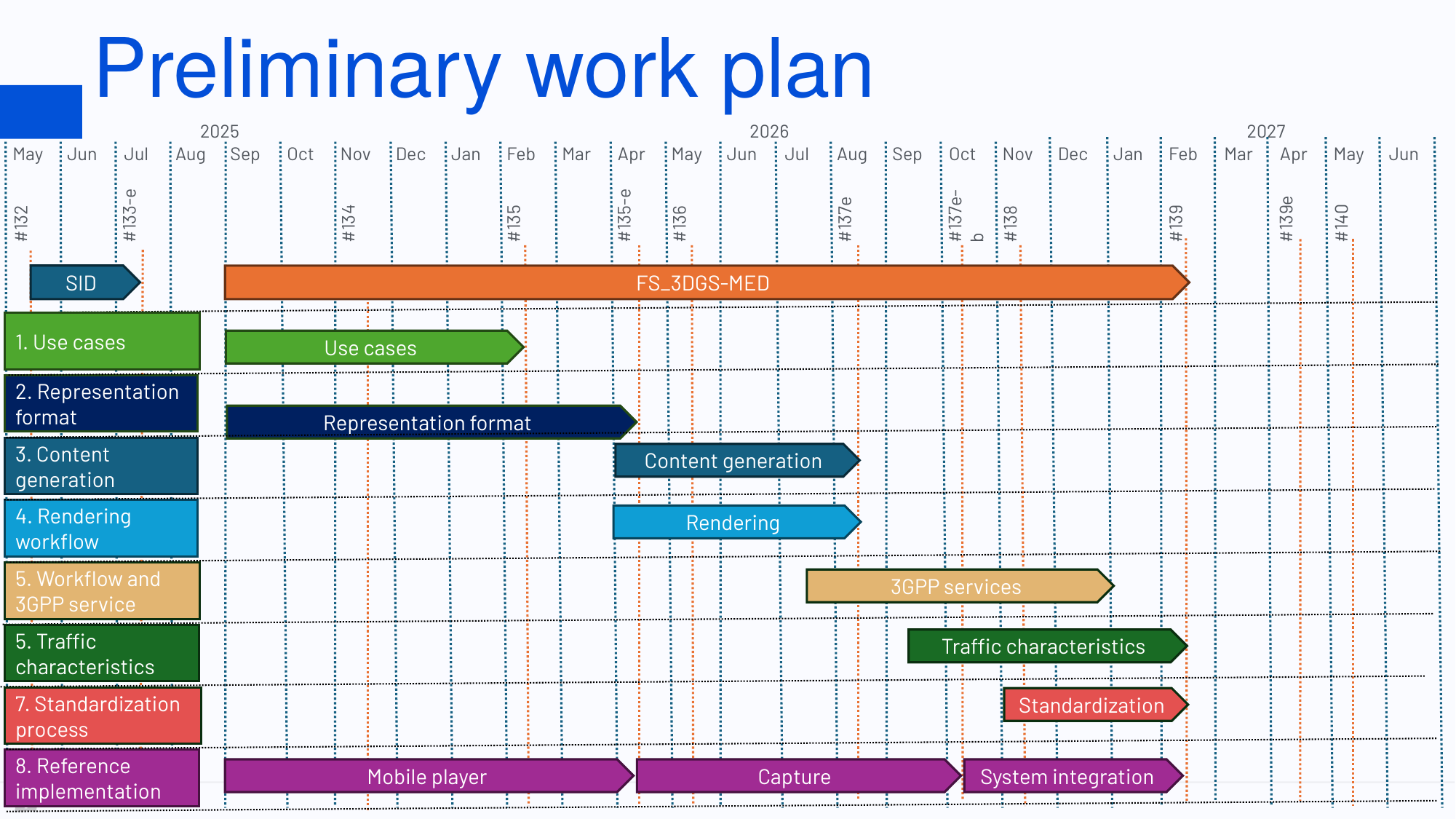

# Preliminary work plan

| 2025 |  |  |  |  |  |  |  | 2026 |  |  |  |  |  |  |  |  |  |  |  | 2027 |  |  |  |  |  |
| --- | --- | --- | --- | --- | --- | --- | --- | --- | --- | --- | --- | --- | --- | --- | --- | --- | --- | --- | --- | --- | --- | --- | --- | --- | --- |
| May | Jun | Jul | Aug | Sep | Oct | Nov | Dec | Jan | Feb | Mar | Apr | May | Jun | Jul | Aug | Sep | Oct | Nov | Dec | Jan | Feb | Mar | Apr | May | Jun |
| #132 |  | #133-e |  |  |  | #134 |  |  | #135 |  | #135-e | #136 |  |  | #137e |  | #137e-b | #138 |  |  | #139 |  | #139e | #140 |  |
SID
FS_3DGS-MED
1. Use cases
Use cases
2. Representation
format
Representation format
3. Content generation
Content generation
4. Rendering workflow
Rendering
5. Workflow and 3GPP service
3GPP services
5. Traffic characteristics
Traffic characteristics
7. Standardization process
Standardization
8. Reference implementation
 Mobile player
Capture
System integration